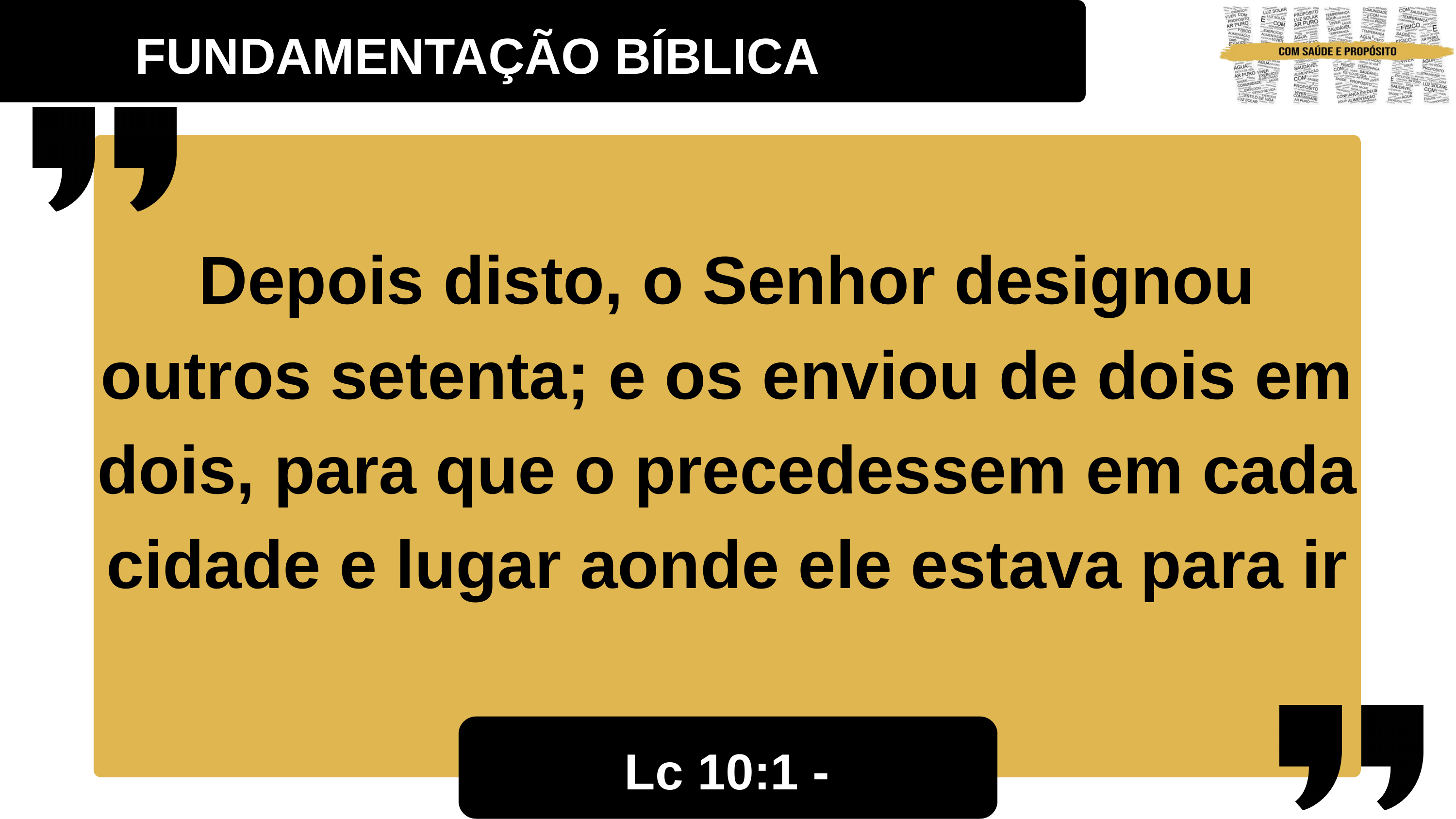

FUNDAMENTAÇÃO BÍBLICA

Depois disto, o Senhor designou outros setenta; e os enviou de dois em dois, para que o precedessem em cada cidade e lugar aonde ele estava para ir

Lc 10:1 - ARA